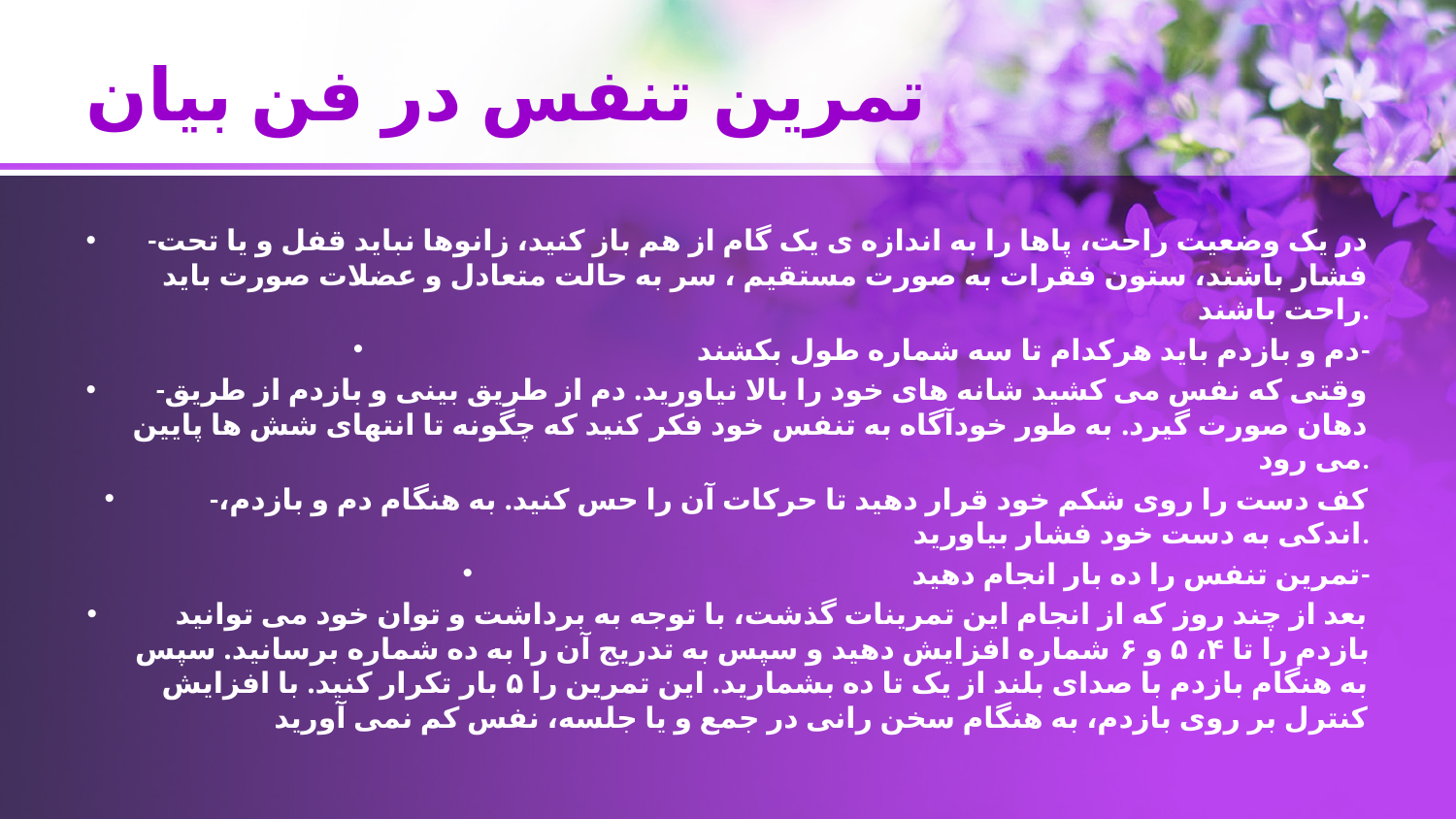

# تمرین تنفس در فن بیان
-در یک وضعیت راحت، پاها را به اندازه ی یک گام از هم باز کنید، زانوها نباید قفل و یا تحت فشار باشند، ستون فقرات به صورت مستقیم ، سر به حالت متعادل و عضلات صورت باید راحت باشند.
دم و بازدم باید هرکدام تا سه شماره طول بکشند-
 -وقتی که نفس می کشید شانه های خود را بالا نیاورید. دم از طریق بینی و بازدم از طریق دهان صورت گیرد. به طور خودآگاه به تنفس خود فکر کنید که چگونه تا انتهای شش ها پایین می رود.
-کف دست را روی شکم خود قرار دهید تا حرکات آن را حس کنید. به هنگام دم و بازدم، اندکی به دست خود فشار بیاورید.
تمرین تنفس را ده بار انجام دهید-
بعد از چند روز که از انجام این تمرینات گذشت، با توجه به برداشت و توان خود می توانید بازدم را تا ۴، ۵ و ۶ شماره افزایش دهید و سپس به تدریج آن را به ده شماره برسانید. سپس به هنگام بازدم با صدای بلند از یک تا ده بشمارید. این تمرین را ۵ بار تکرار کنید. با افزایش کنترل بر روی بازدم، به هنگام سخن رانی در جمع و یا جلسه، نفس کم نمی آورید